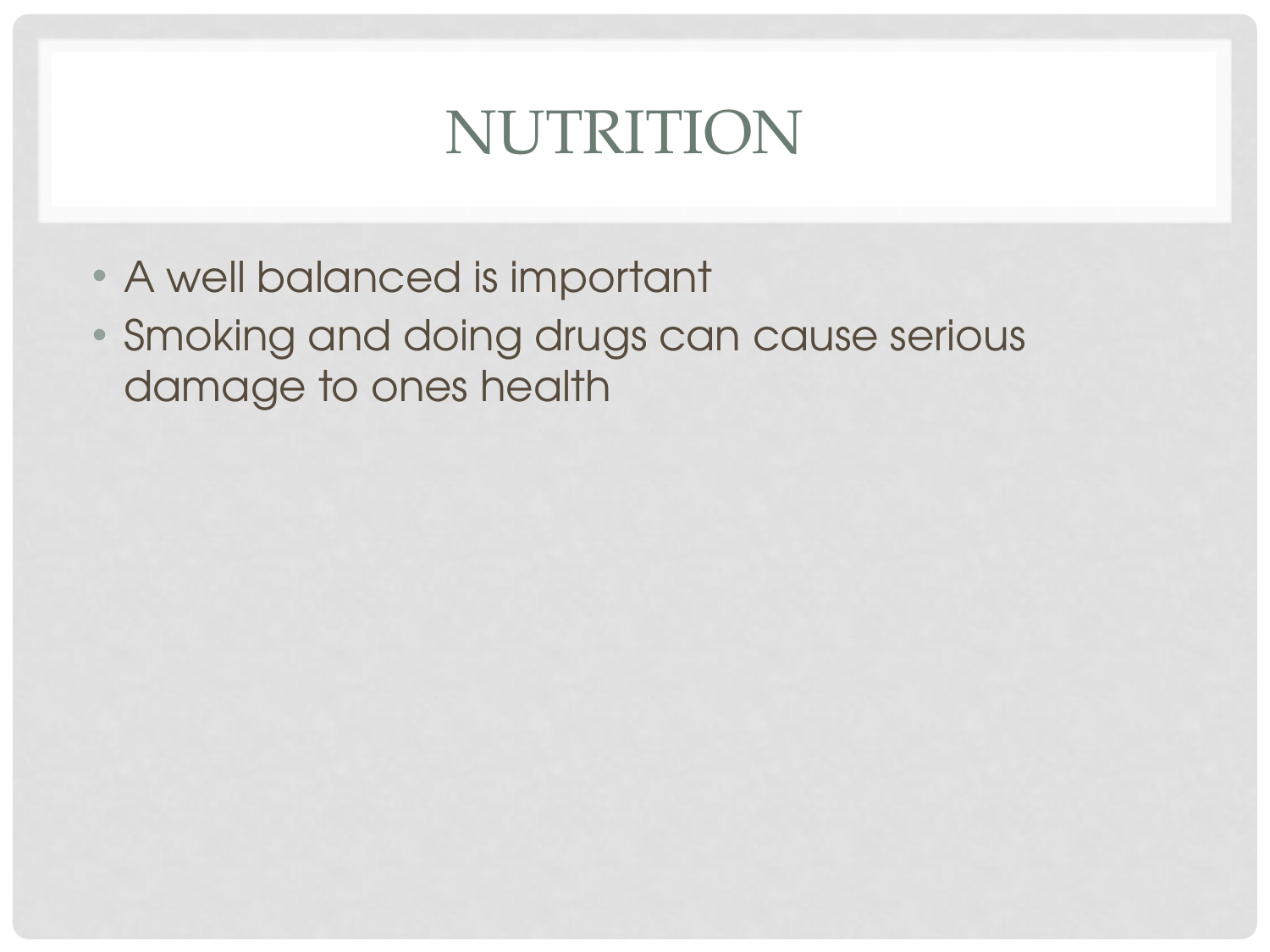

# Nutrition
A well balanced is important
Smoking and doing drugs can cause serious damage to ones health